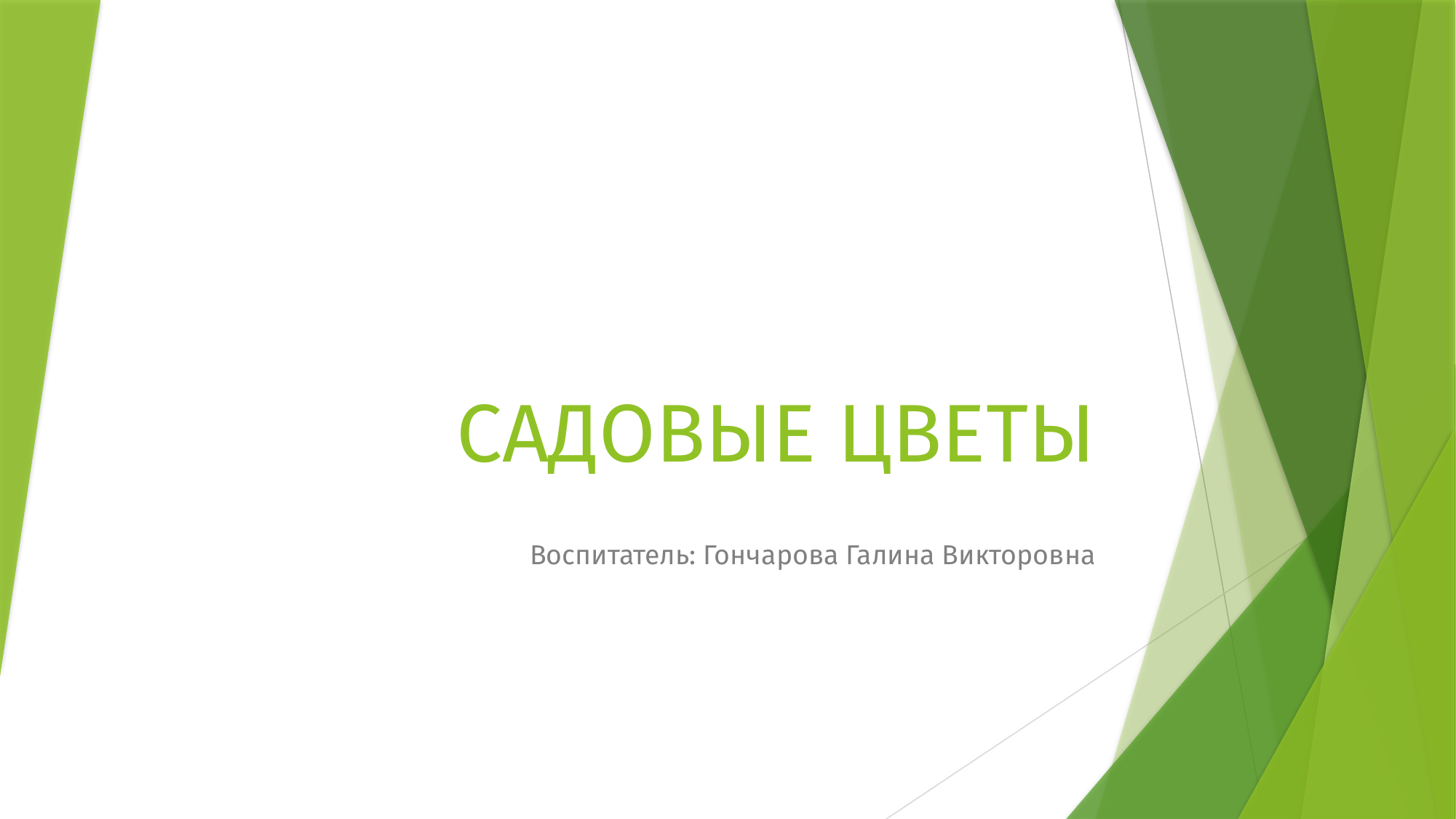

# САДОВЫЕ ЦВЕТЫ

Воспитатель: Гончарова Галина Викторовна